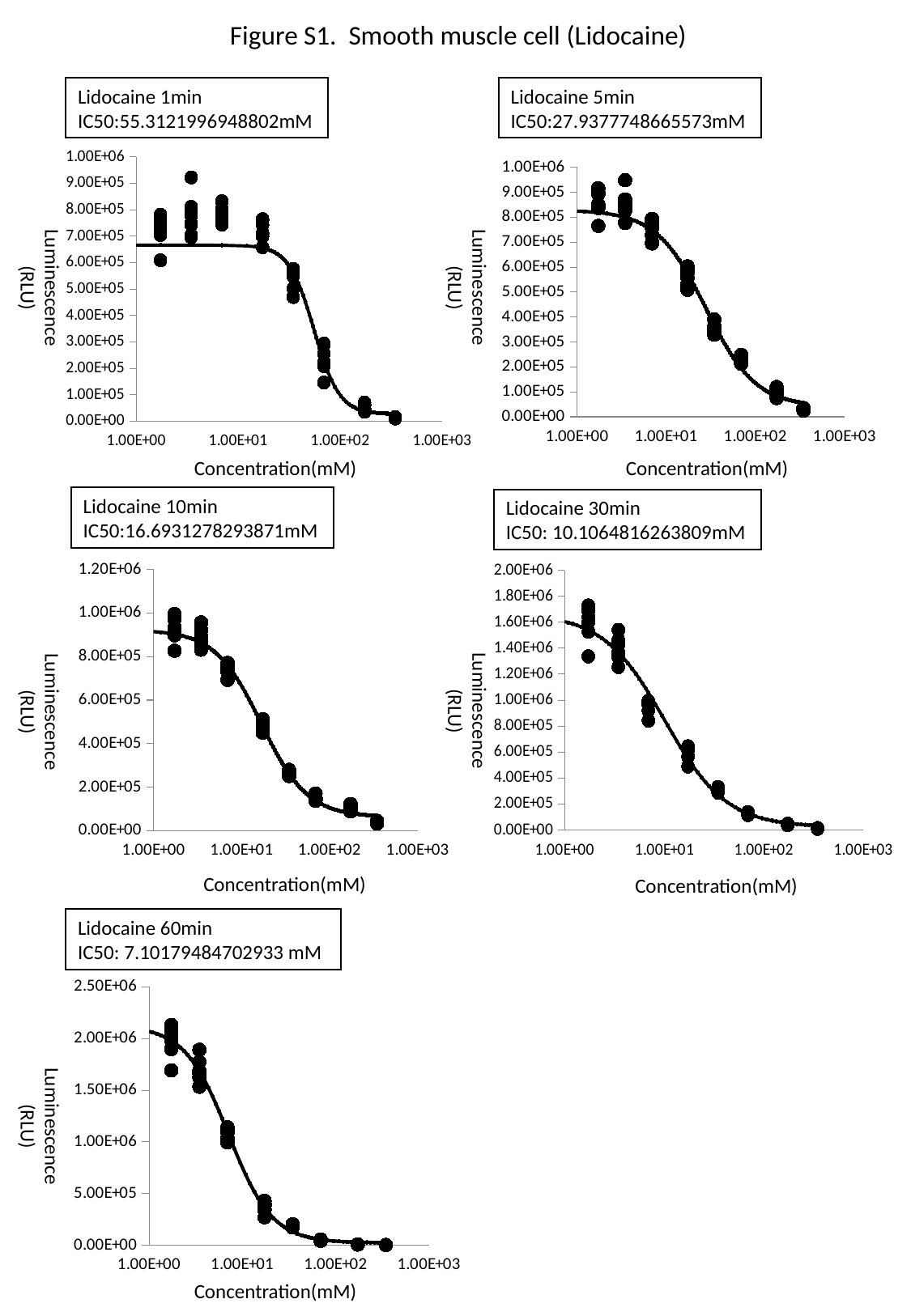

Figure S1.  Smooth muscle cell (Lidocaine)
Lidocaine 5min
IC50:27.9377748665573mM
Lidocaine 1min
IC50:55.3121996948802mM

### Chart

| Category |  |  |
|---|---|---|

### Chart

| Category |  |  |
|---|---|---|
Luminescence (RLU)
Luminescence (RLU)
Concentration(mM)
Concentration(mM)
Lidocaine 10min
IC50:16.6931278293871mM
Lidocaine 30min
IC50: 10.1064816263809mM

### Chart

| Category |  |  |
|---|---|---|

### Chart

| Category |  |  |
|---|---|---|
Luminescence (RLU)
Luminescence (RLU)
Concentration(mM)
Concentration(mM)
Lidocaine 60min
IC50: 7.10179484702933 mM

### Chart

| Category |  |  |
|---|---|---|
Luminescence (RLU)
Concentration(mM)